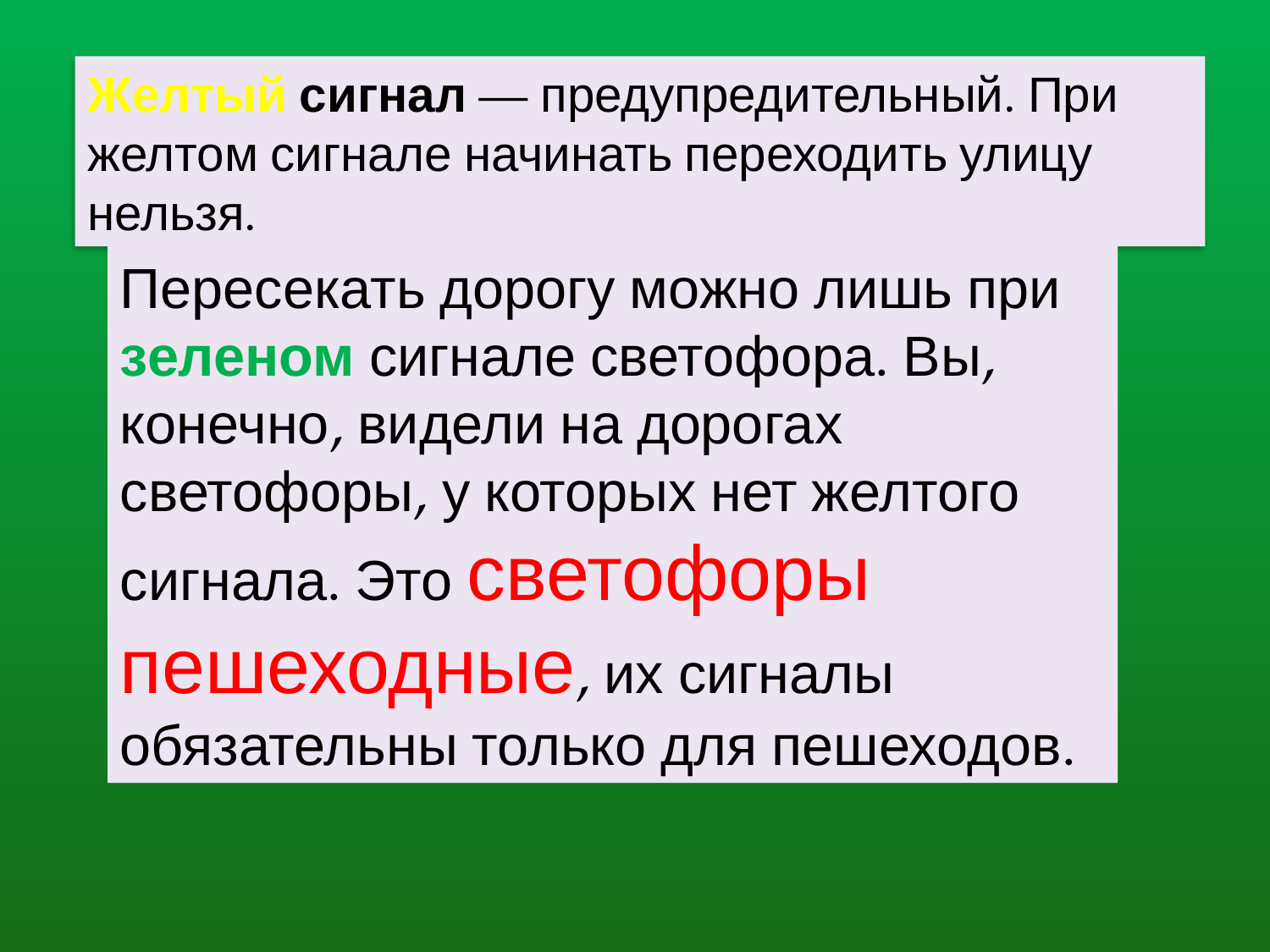

Желтый сигнал — предупредительный. При желтом сигнале начинать переходить улицу нельзя.
Пересекать дорогу можно лишь при зеленом сигнале светофора. Вы, конечно, видели на дорогах светофоры, у которых нет желтого сигнала. Это светофоры пешеходные, их сигналы обязательны только для пешеходов.